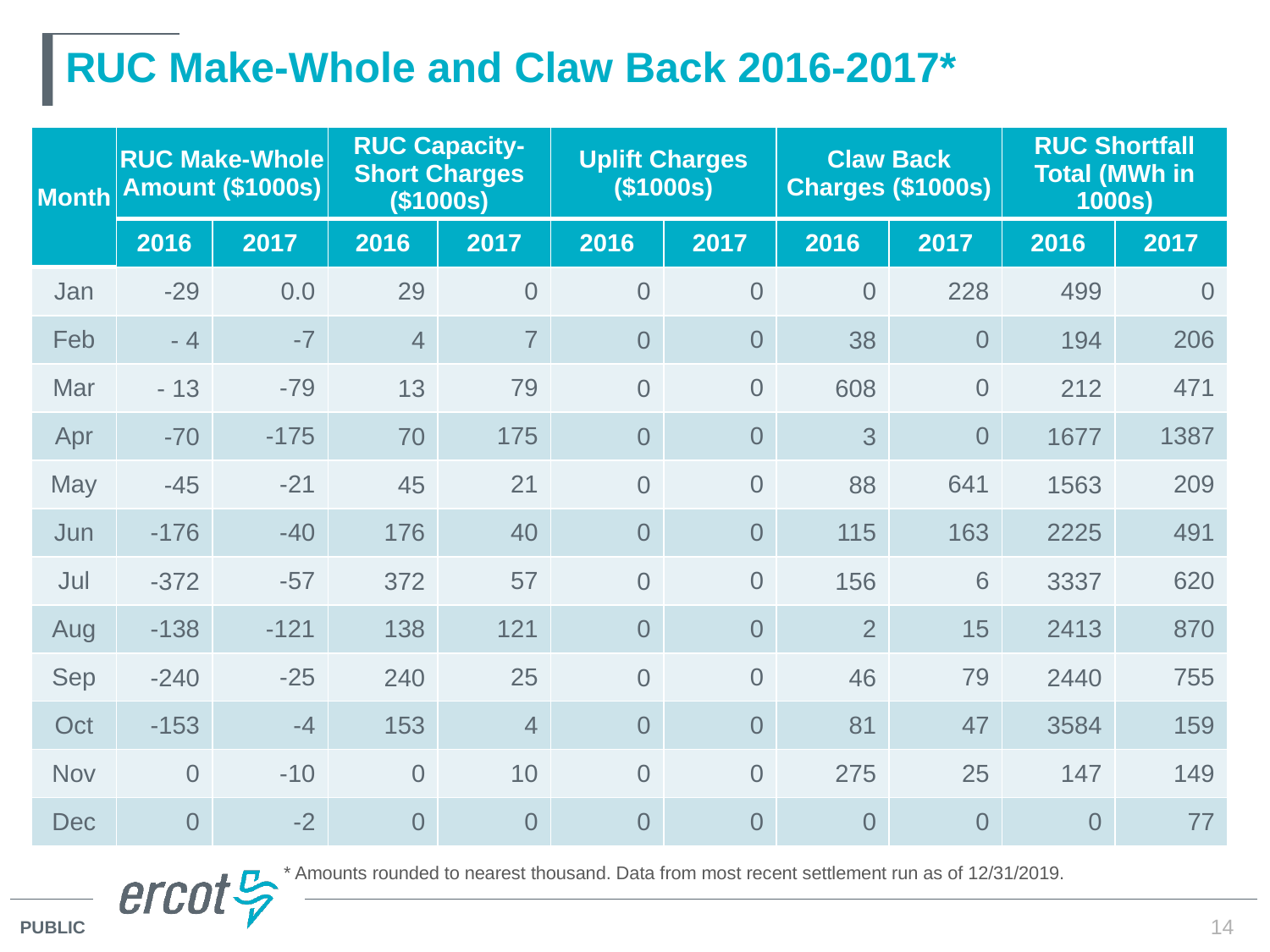

# RUC Make-Whole and Claw Back 2016-2017*
| Month | RUC Make-Whole Amount ($1000s) |  | RUC Capacity-Short Charges ($1000s) |  | Uplift Charges ($1000s) |  | Claw Back Charges ($1000s) |  | RUC Shortfall Total (MWh in 1000s) |  |
| --- | --- | --- | --- | --- | --- | --- | --- | --- | --- | --- |
|  | 2016 | 2017 | 2016 | 2017 | 2016 | 2017 | 2016 | 2017 | 2016 | 2017 |
| Jan | -29 | 0.0 | 29 | 0 | 0 | 0 | 0 | 228 | 499 | 0 |
| Feb | - 4 | -7 | 4 | 7 | 0 | 0 | 38 | 0 | 194 | 206 |
| Mar | - 13 | -79 | 13 | 79 | 0 | 0 | 608 | 0 | 212 | 471 |
| Apr | -70 | -175 | 70 | 175 | 0 | 0 | 3 | 0 | 1677 | 1387 |
| May | -45 | -21 | 45 | 21 | 0 | 0 | 88 | 641 | 1563 | 209 |
| Jun | -176 | -40 | 176 | 40 | 0 | 0 | 115 | 163 | 2225 | 491 |
| Jul | -372 | -57 | 372 | 57 | 0 | 0 | 156 | 6 | 3337 | 620 |
| Aug | -138 | -121 | 138 | 121 | 0 | 0 | 2 | 15 | 2413 | 870 |
| Sep | -240 | -25 | 240 | 25 | 0 | 0 | 46 | 79 | 2440 | 755 |
| Oct | -153 | -4 | 153 | 4 | 0 | 0 | 81 | 47 | 3584 | 159 |
| Nov | 0 | -10 | 0 | 10 | 0 | 0 | 275 | 25 | 147 | 149 |
| Dec | 0 | -2 | 0 | 0 | 0 | 0 | 0 | 0 | 0 | 77 |
* Amounts rounded to nearest thousand. Data from most recent settlement run as of 12/31/2019.
14